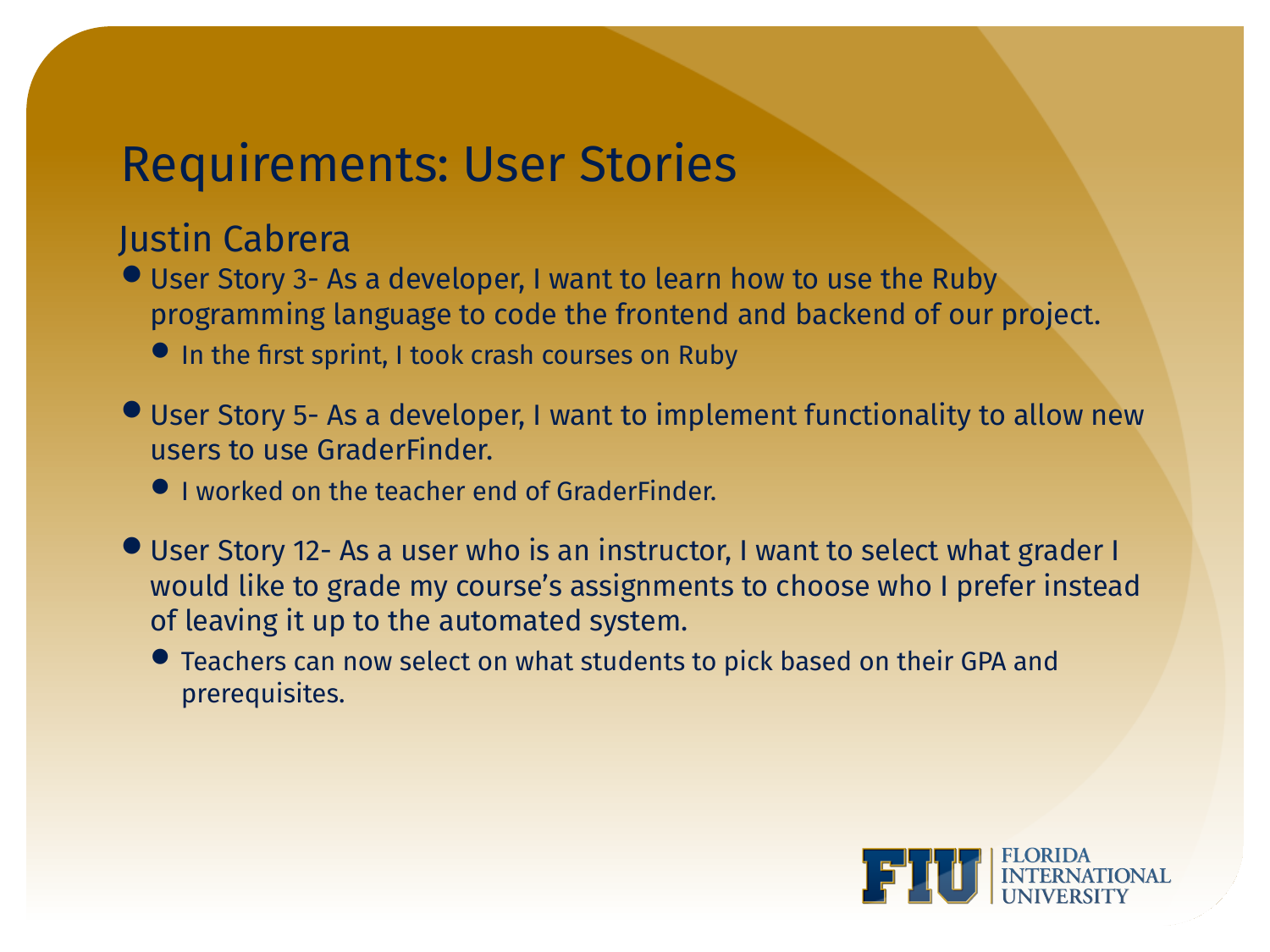

# Requirements: User Stories
Justin Cabrera
User Story 3- As a developer, I want to learn how to use the Ruby programming language to code the frontend and backend of our project.
In the first sprint, I took crash courses on Ruby
User Story 5- As a developer, I want to implement functionality to allow new users to use GraderFinder.
I worked on the teacher end of GraderFinder.
User Story 12- As a user who is an instructor, I want to select what grader I would like to grade my course’s assignments to choose who I prefer instead of leaving it up to the automated system.
Teachers can now select on what students to pick based on their GPA and prerequisites.